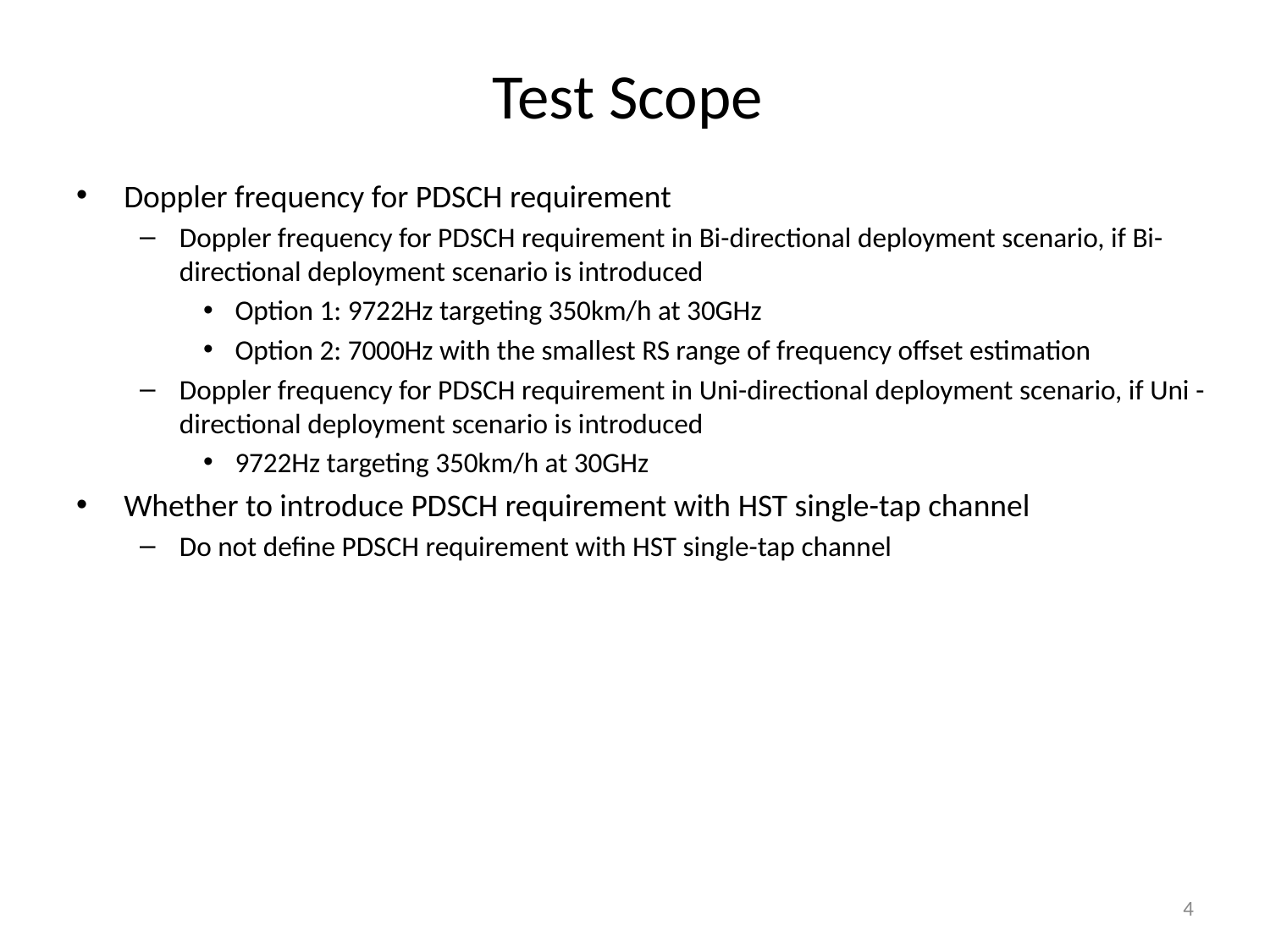

# Test Scope
Doppler frequency for PDSCH requirement
Doppler frequency for PDSCH requirement in Bi-directional deployment scenario, if Bi-directional deployment scenario is introduced
Option 1: 9722Hz targeting 350km/h at 30GHz
Option 2: 7000Hz with the smallest RS range of frequency offset estimation
Doppler frequency for PDSCH requirement in Uni-directional deployment scenario, if Uni -directional deployment scenario is introduced
9722Hz targeting 350km/h at 30GHz
Whether to introduce PDSCH requirement with HST single-tap channel
Do not define PDSCH requirement with HST single-tap channel
4